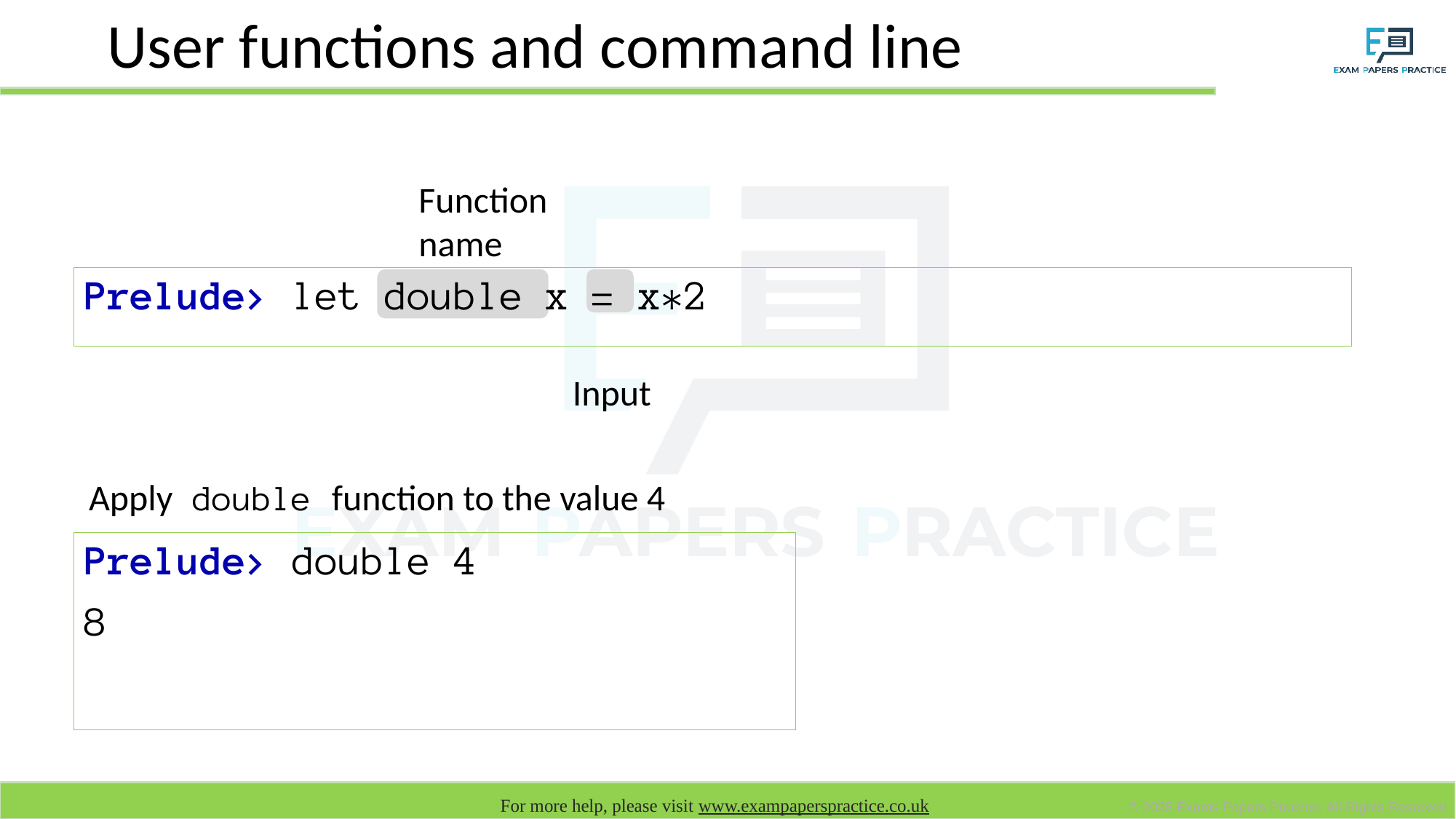

# User functions and command line
Function name
Prelude> let double x = x*2

Input
Apply double function to the value 4
Prelude> double 4
8